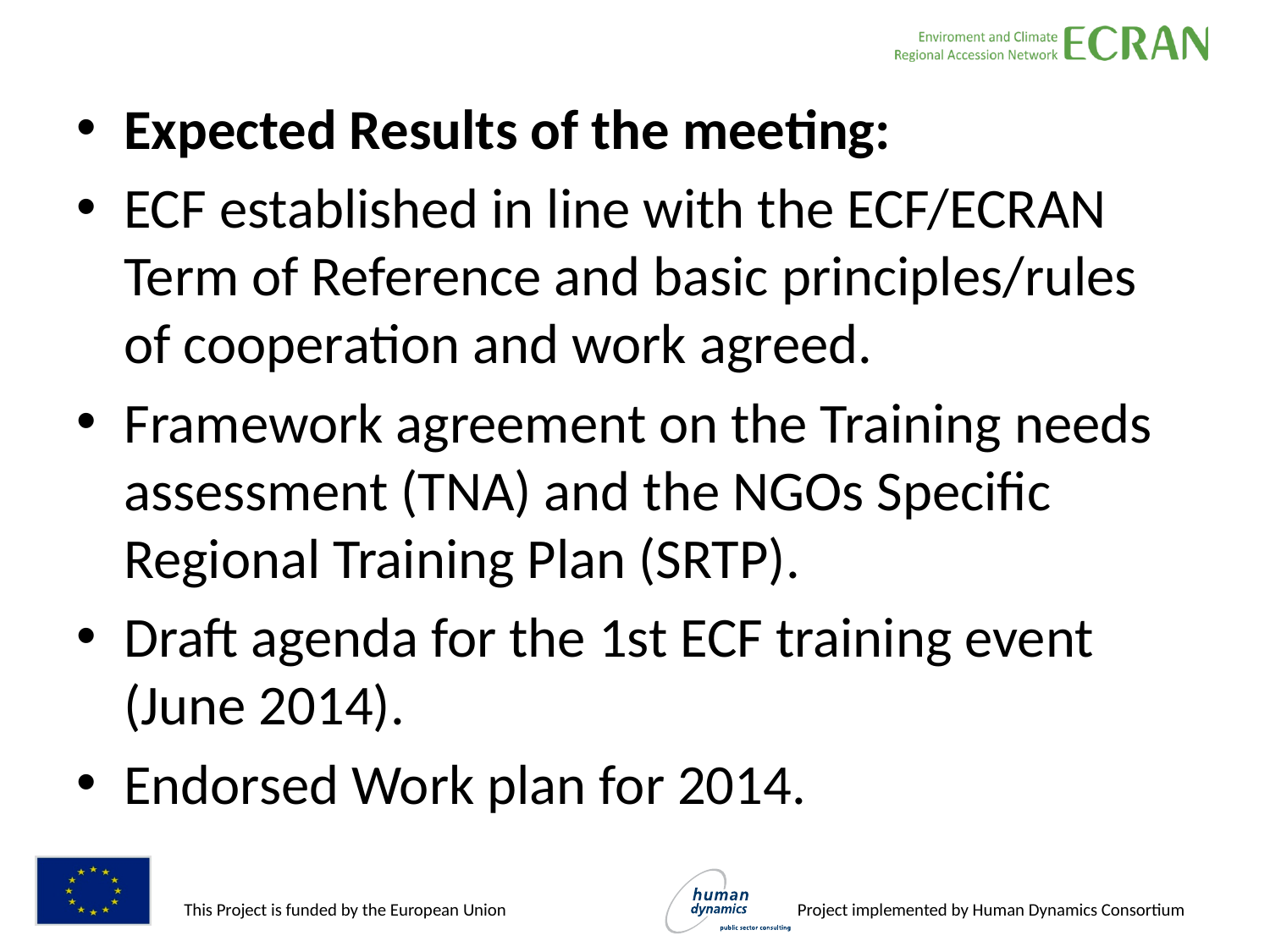

Expected Results of the meeting:
ECF established in line with the ECF/ECRAN Term of Reference and basic principles/rules of cooperation and work agreed.
Framework agreement on the Training needs assessment (TNA) and the NGOs Specific Regional Training Plan (SRTP).
Draft agenda for the 1st ECF training event (June 2014).
Endorsed Work plan for 2014.